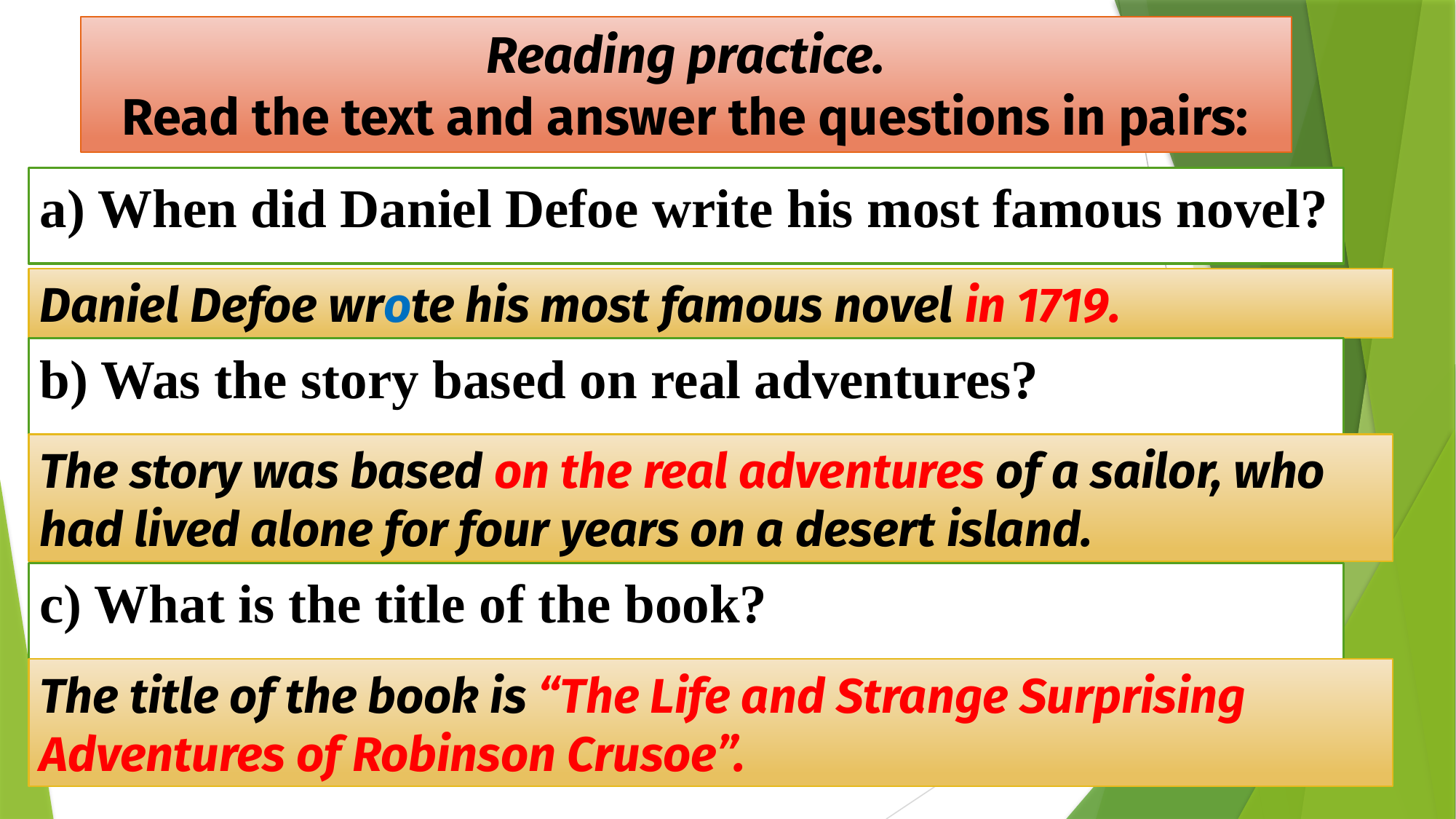

# Reading practice. Read the text and answer the questions in pairs:
a) When did Daniel Defoe write his most famous novel?
Daniel Defoe wrote his most famous novel in 1719.
b) Was the story based on real adventures?
The story was based on the real adventures of a sailor, who had lived alone for four years on a desert island.
c) What is the title of the book?
The title of the book is “The Life and Strange Surprising Adventures of Robinson Crusoe”.